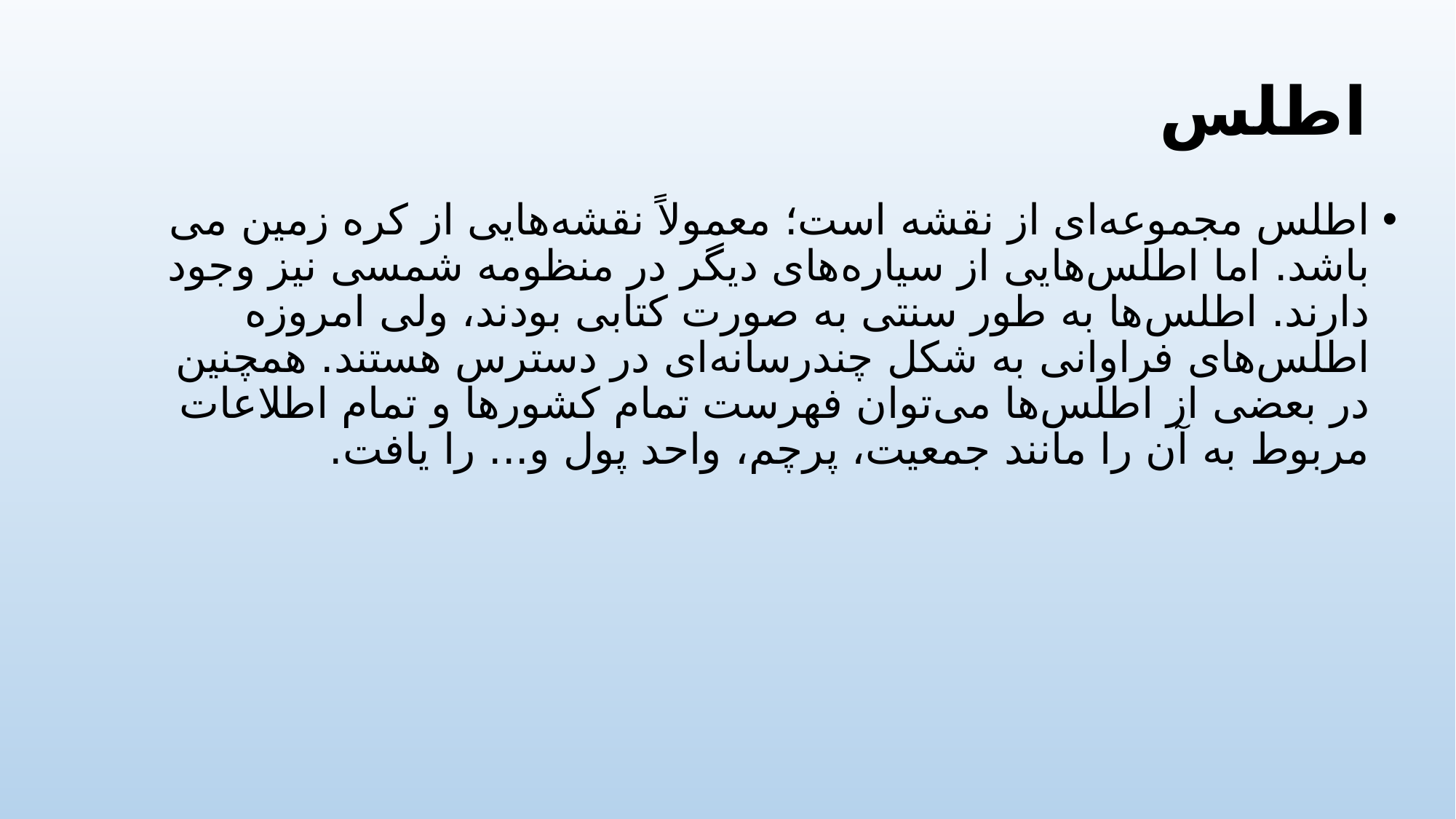

# اطلس
اطلس مجموعه‌ای از نقشه است؛ معمولاً نقشه‌هایی از کره زمین می باشد. اما اطلس‌هایی از سیاره‌های دیگر در منظومه شمسی نیز وجود دارند. اطلس‌ها به طور سنتی به صورت کتابی بودند، ولی امروزه اطلس‌های فراوانی به شکل چندرسانه‌ای در دسترس هستند. همچنین در بعضی از اطلس‌ها می‌توان فهرست تمام کشورها و تمام اطلاعات مربوط به آن را مانند جمعیت، پرچم، واحد پول و... را یافت.